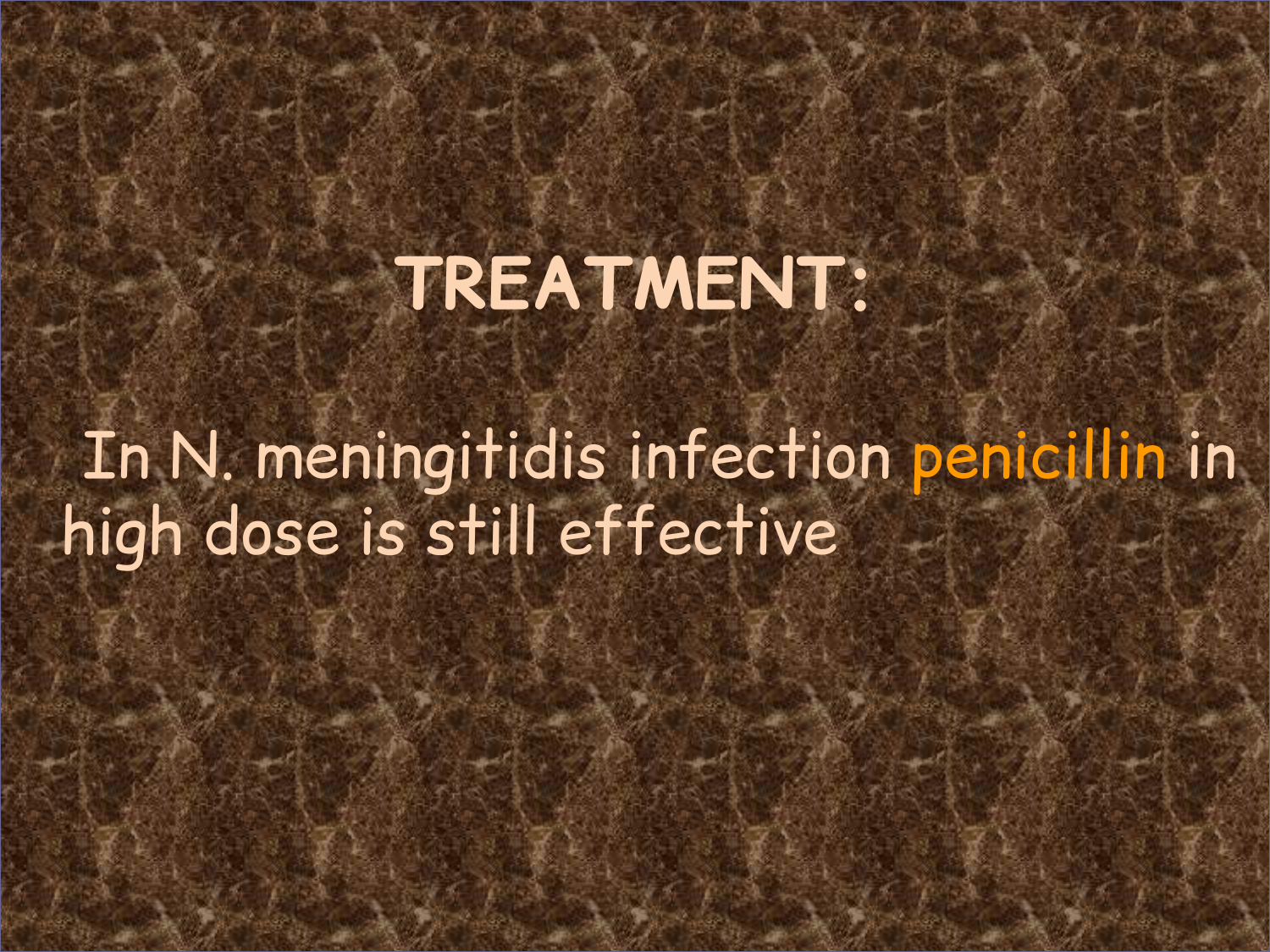

TREATMENT:

     In N. meningitidis infection penicillin in high dose is still effective

#